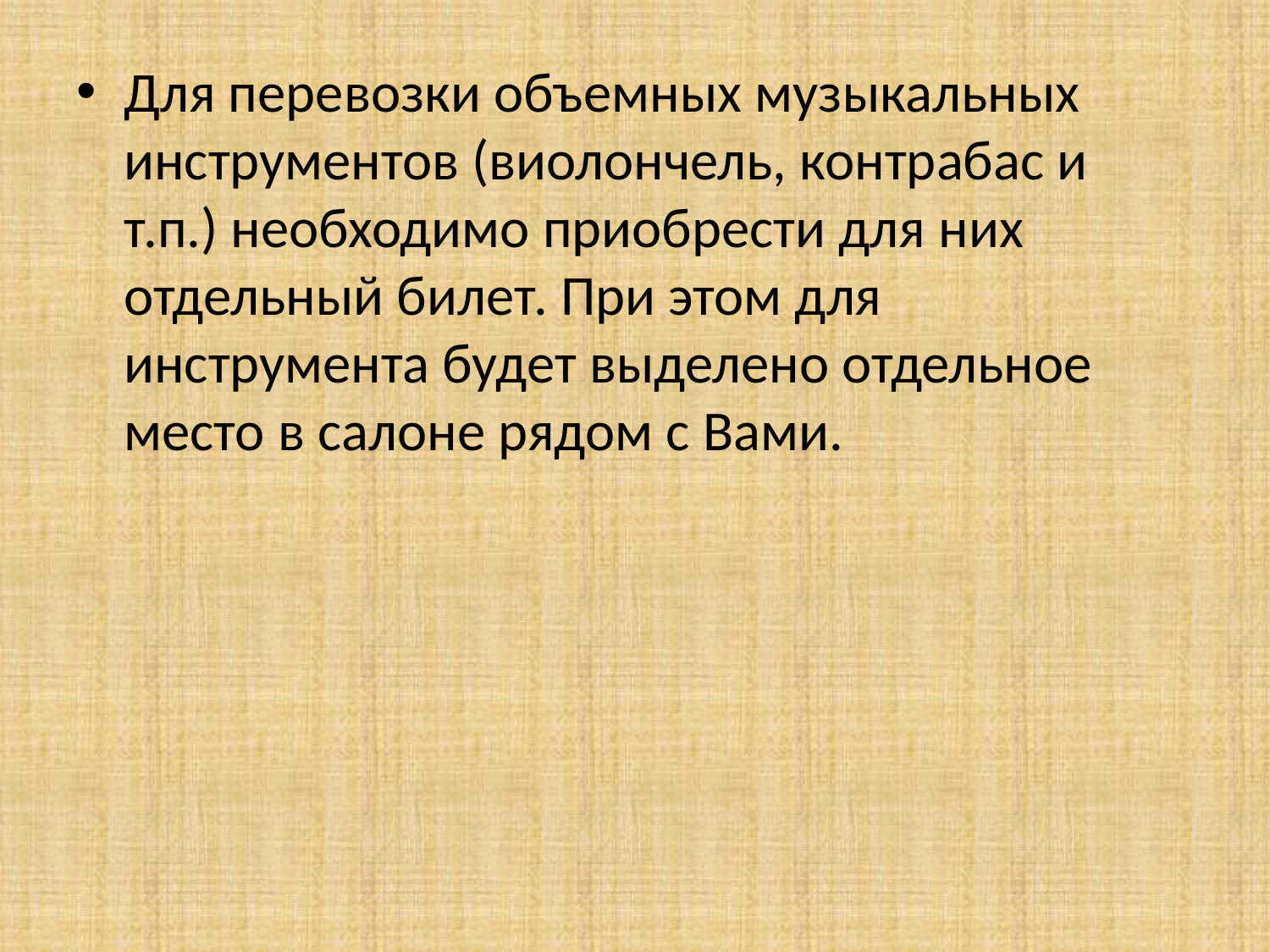

Для перевозки объемных музыкальных инструментов (виолончель, контрабас и т.п.) необходимо приобрести для них отдельный билет. При этом для инструмента будет выделено отдельное место в салоне рядом с Вами.